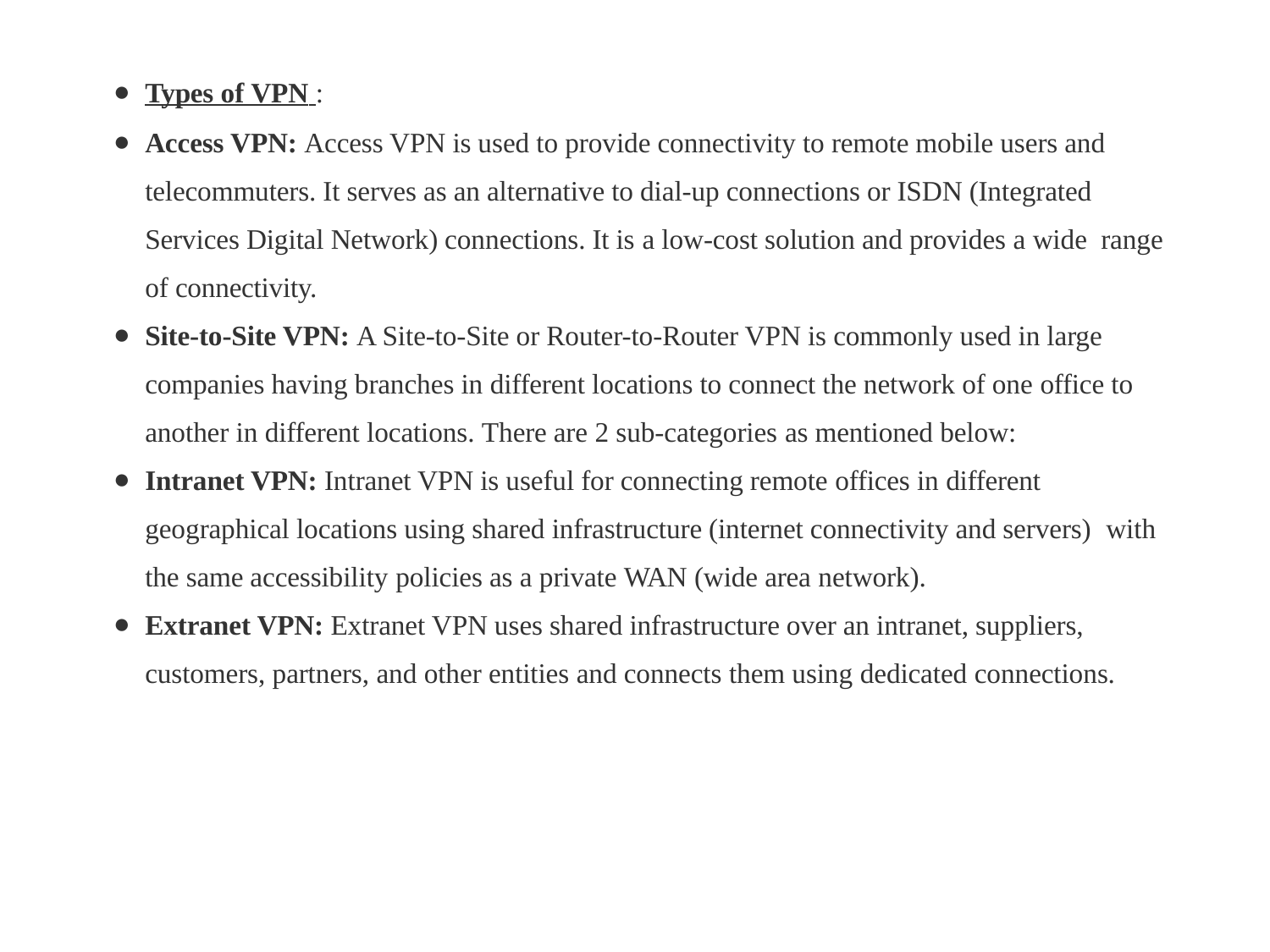

Types of VPN :
Access VPN: Access VPN is used to provide connectivity to remote mobile users and  telecommuters. It serves as an alternative to dial-up connections or ISDN (Integrated  Services Digital Network) connections. It is a low-cost solution and provides a wide  range of connectivity.
Site-to-Site VPN: A Site-to-Site or Router-to-Router VPN is commonly used in large  companies having branches in different locations to connect the network of one office to  another in different locations. There are 2 sub-categories as mentioned below:
Intranet VPN: Intranet VPN is useful for connecting remote offices in different  geographical locations using shared infrastructure (internet connectivity and servers)  with the same accessibility policies as a private WAN (wide area network).
Extranet VPN: Extranet VPN uses shared infrastructure over an intranet, suppliers,  customers, partners, and other entities and connects them using dedicated connections.